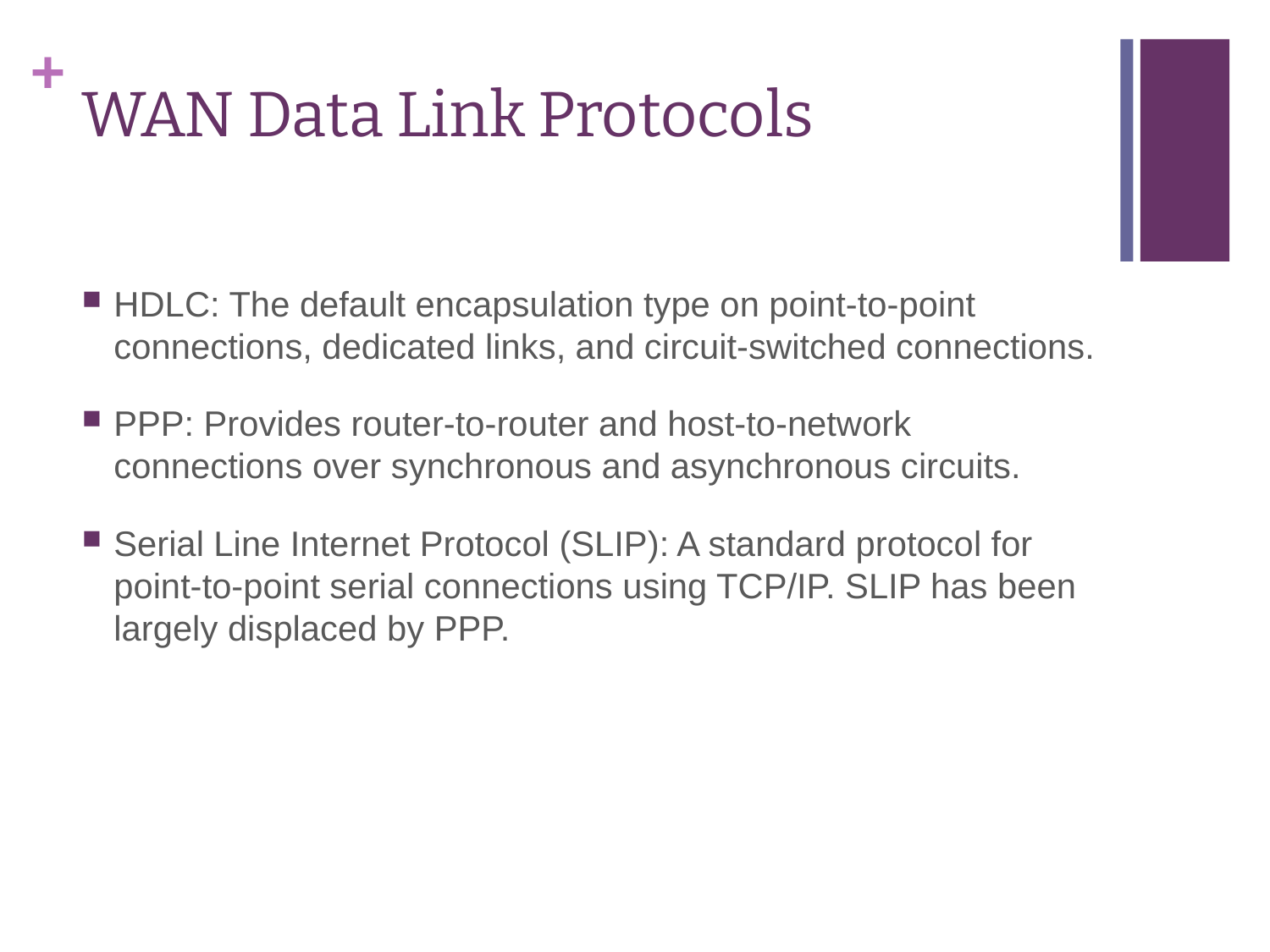

# WAN Data Link Protocols
HDLC: The default encapsulation type on point-to-point connections, dedicated links, and circuit-switched connections.
PPP: Provides router-to-router and host-to-network connections over synchronous and asynchronous circuits.
Serial Line Internet Protocol (SLIP): A standard protocol for point-to-point serial connections using TCP/IP. SLIP has been largely displaced by PPP.